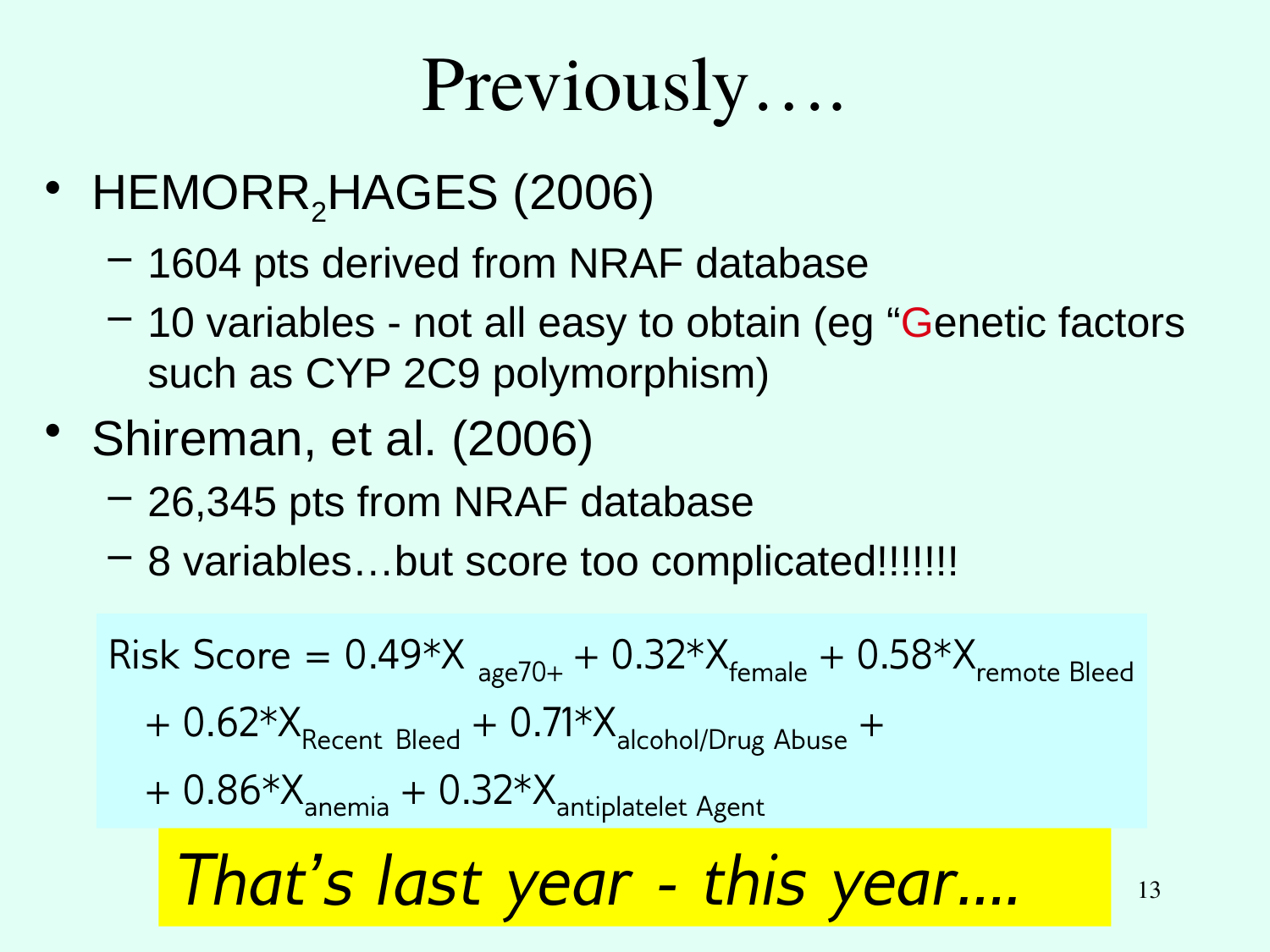

# Previously….

HEMORR2HAGES (2006)
1604 pts derived from NRAF database
10 variables - not all easy to obtain (eg “Genetic factors such as CYP 2C9 polymorphism)
Shireman, et al. (2006)
26,345 pts from NRAF database
8 variables…but score too complicated!!!!!!!
Risk Score = 0.49*X age70+ + 0.32*Xfemale + 0.58*Xremote Bleed
   + 0.62*XRecent Bleed + 0.71*Xalcohol/Drug Abuse +
   + 0.86*Xanemia + 0.32*Xantiplatelet Agent
That’s last year - this year….
13